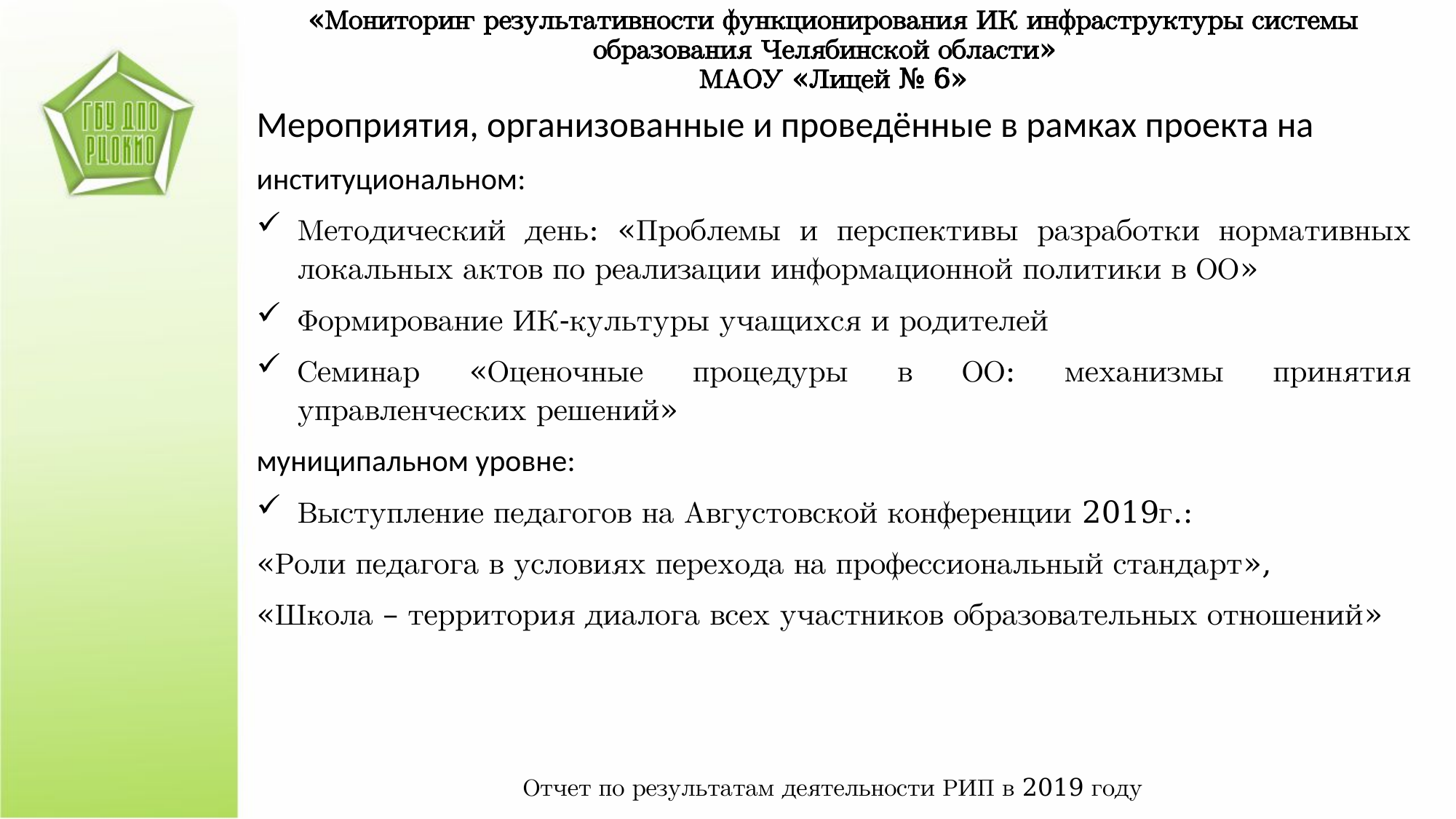

«Мониторинг результативности функционирования ИК инфраструктуры системы образования Челябинской области»
МАОУ «Лицей № 6»
Мероприятия, организованные и проведённые в рамках проекта на
институциональном:
Методический день: «Проблемы и перспективы разработки нормативных локальных актов по реализации информационной политики в ОО»
Формирование ИК-культуры учащихся и родителей
Семинар «Оценочные процедуры в ОО: механизмы принятия управленческих решений»
муниципальном уровне:
Выступление педагогов на Августовской конференции 2019г.:
«Роли педагога в условиях перехода на профессиональный стандарт»,
«Школа – территория диалога всех участников образовательных отношений»
Отчет по результатам деятельности РИП в 2019 году